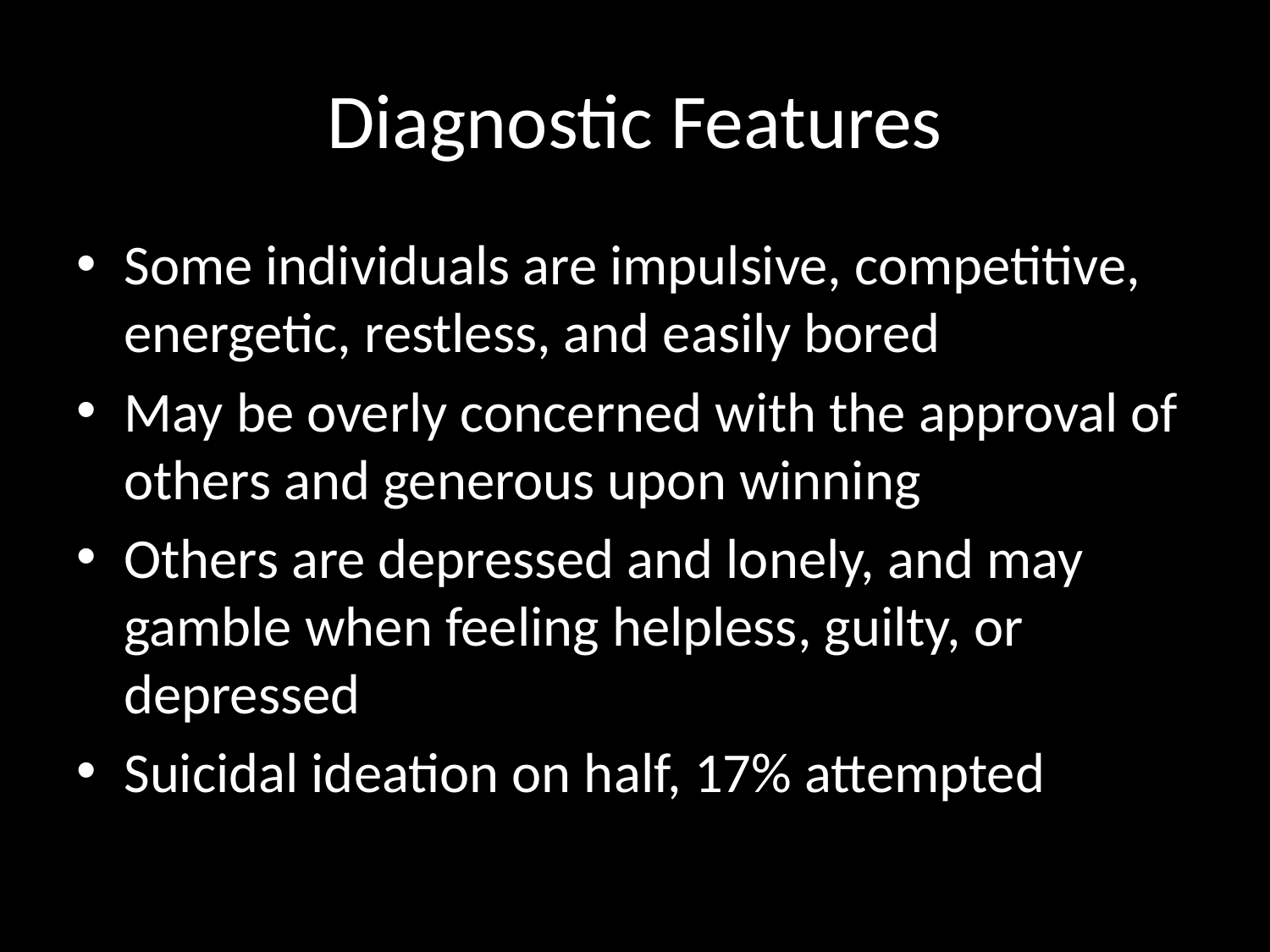

# Diagnostic Features
Some individuals are impulsive, competitive, energetic, restless, and easily bored
May be overly concerned with the approval of others and generous upon winning
Others are depressed and lonely, and may gamble when feeling helpless, guilty, or depressed
Suicidal ideation on half, 17% attempted